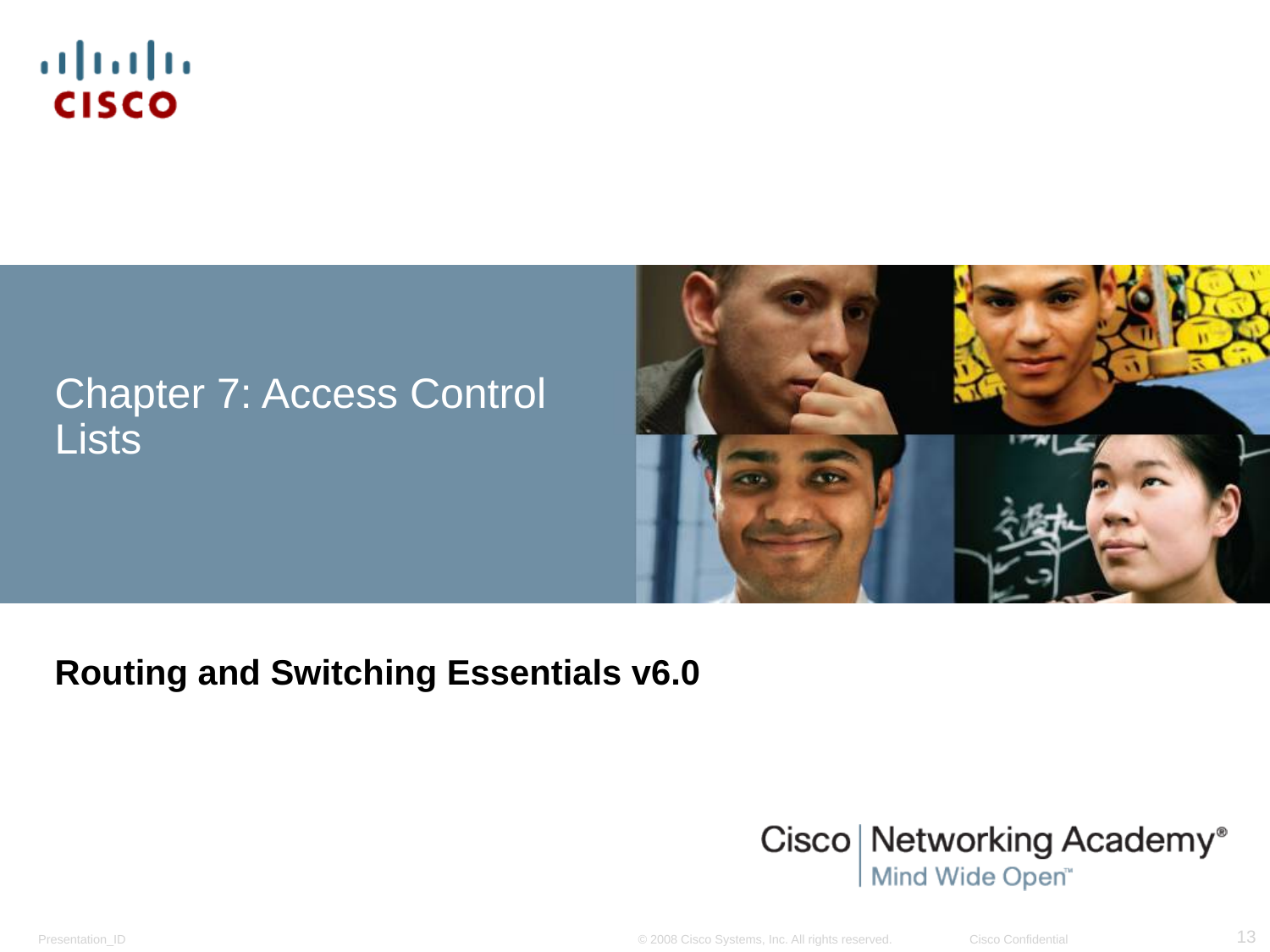

# Chapter 7: Access Control Lists
Routing and Switching Essentials v6.0